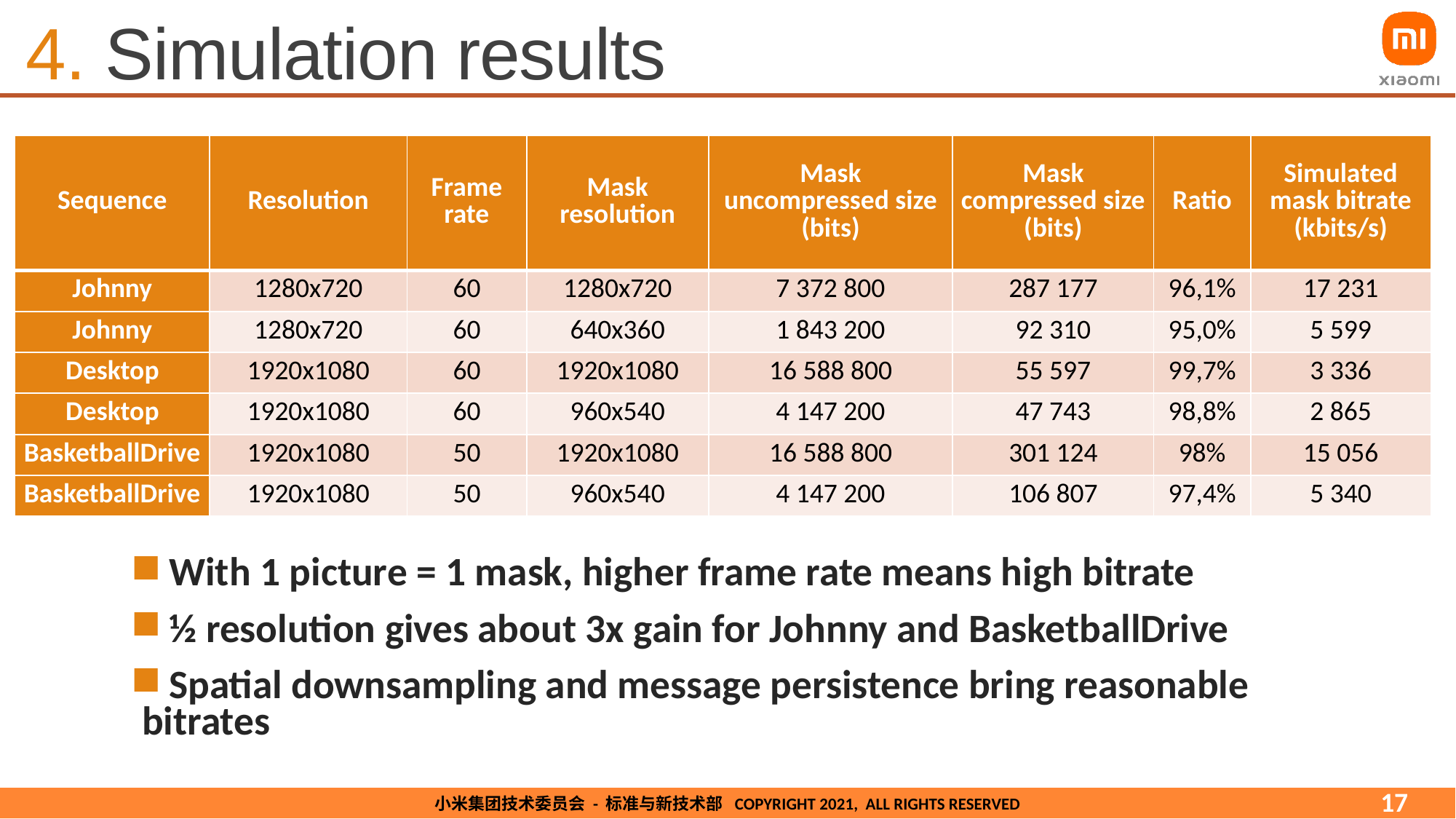

# 4. Simulation results
| Sequence | Resolution | Frame rate | Mask resolution | Mask uncompressed size (bits) | Mask compressed size (bits) | Ratio | Simulated mask bitrate (kbits/s) |
| --- | --- | --- | --- | --- | --- | --- | --- |
| Johnny | 1280x720 | 60 | 1280x720 | 7 372 800 | 287 177 | 96,1% | 17 231 |
| Johnny | 1280x720 | 60 | 640x360 | 1 843 200 | 92 310 | 95,0% | 5 599 |
| Desktop | 1920x1080 | 60 | 1920x1080 | 16 588 800 | 55 597 | 99,7% | 3 336 |
| Desktop | 1920x1080 | 60 | 960x540 | 4 147 200 | 47 743 | 98,8% | 2 865 |
| BasketballDrive | 1920x1080 | 50 | 1920x1080 | 16 588 800 | 301 124 | 98% | 15 056 |
| BasketballDrive | 1920x1080 | 50 | 960x540 | 4 147 200 | 106 807 | 97,4% | 5 340 |
 With 1 picture = 1 mask, higher frame rate means high bitrate
 ½ resolution gives about 3x gain for Johnny and BasketballDrive
 Spatial downsampling and message persistence bring reasonable bitrates
17